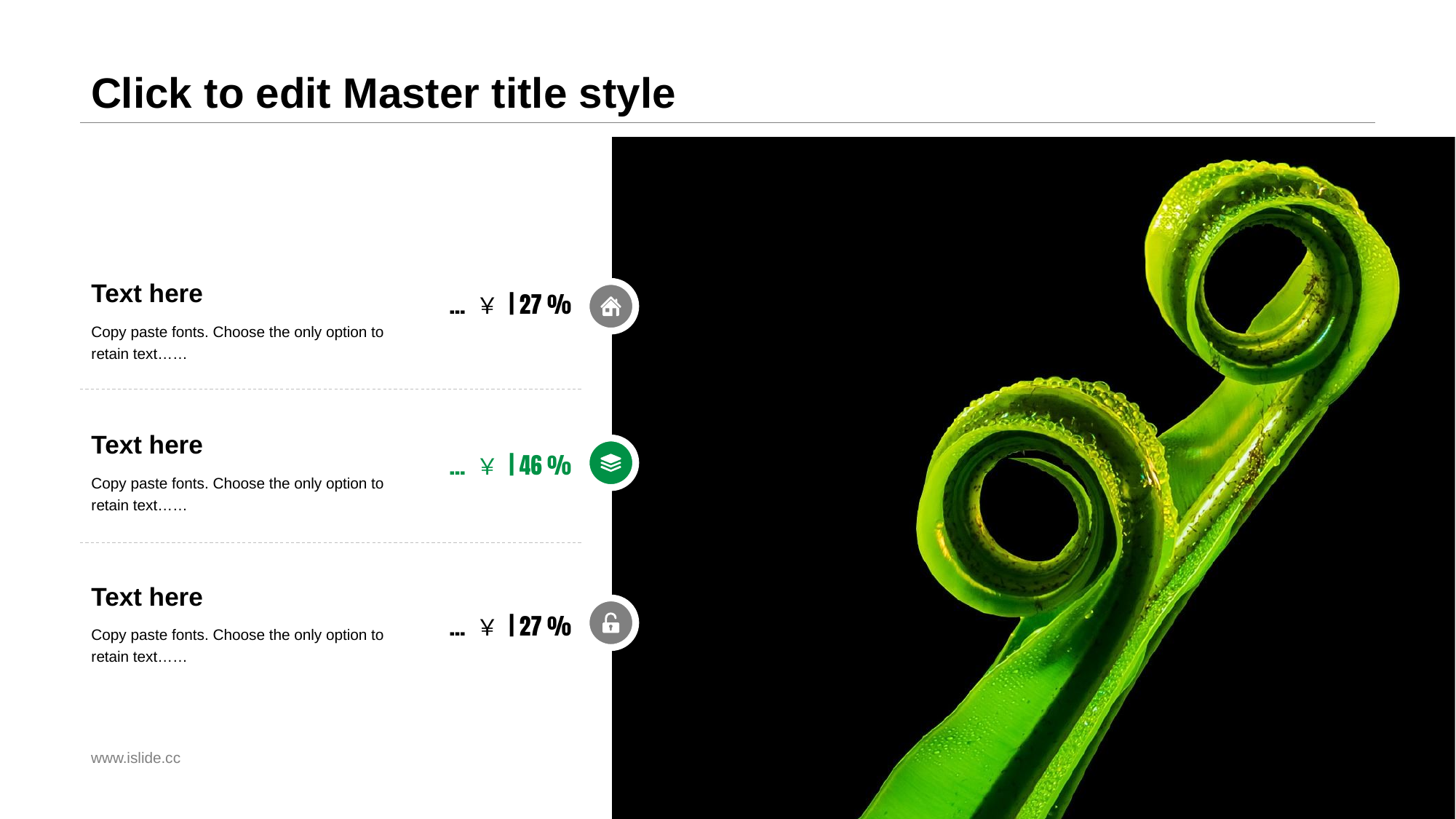

# Click to edit Master title style

Text here
Copy paste fonts. Choose the only option to retain text……
... ￥ | 27 %

Text here
Copy paste fonts. Choose the only option to retain text……

... ￥ | 46 %

Text here
Copy paste fonts. Choose the only option to retain text……

... ￥ | 27 %

www.islide.cc
22